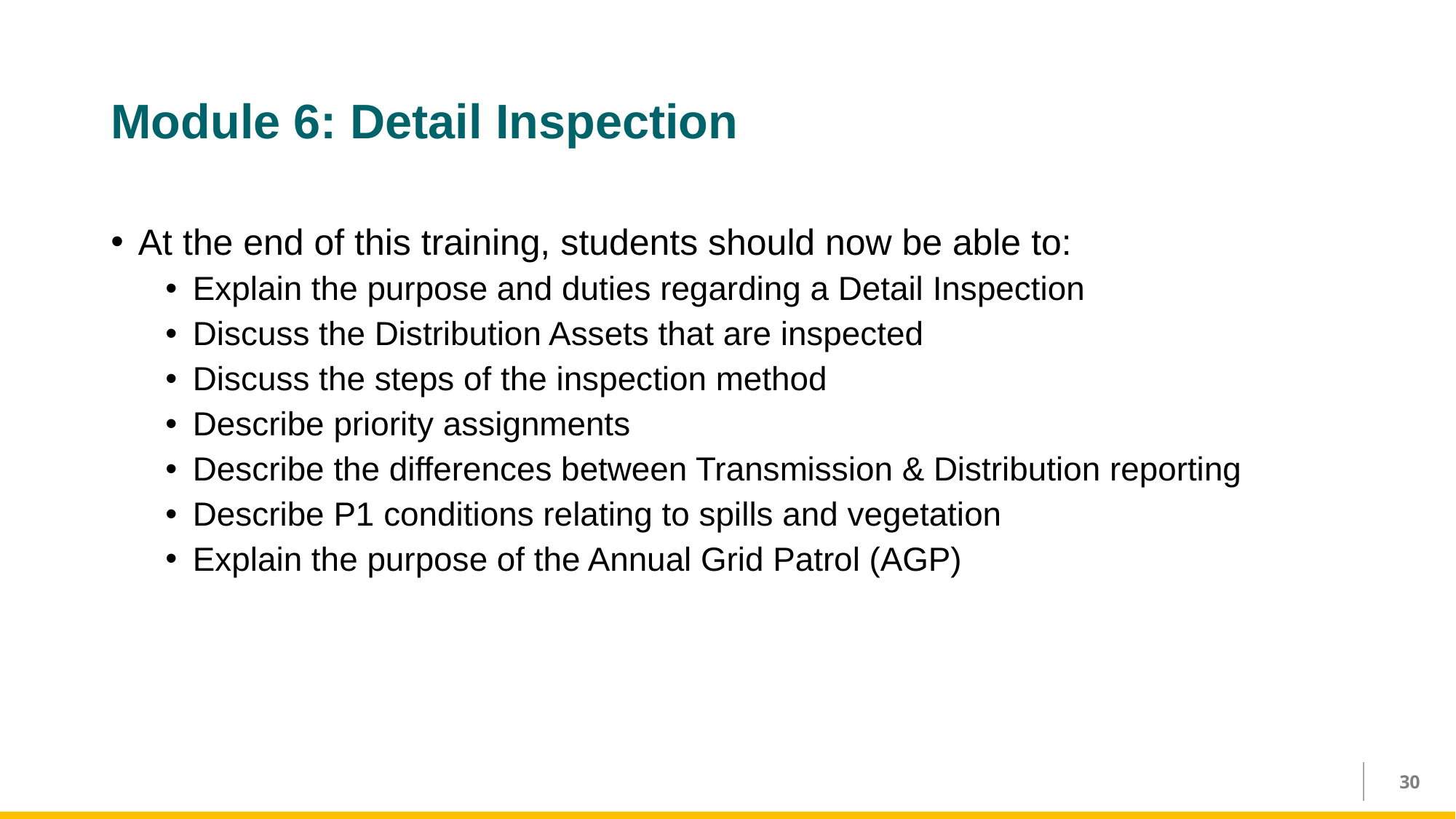

# Module 6: Detail Inspection
At the end of this training, students should now be able to:
Explain the purpose and duties regarding a Detail Inspection ​
Discuss the Distribution Assets that are inspected ​
Discuss the steps of the inspection method ​
Describe priority assignments ​
Describe the differences between Transmission & Distribution reporting ​
Describe P1 conditions relating to spills and vegetation ​
Explain the purpose of the Annual Grid Patrol (AGP)​